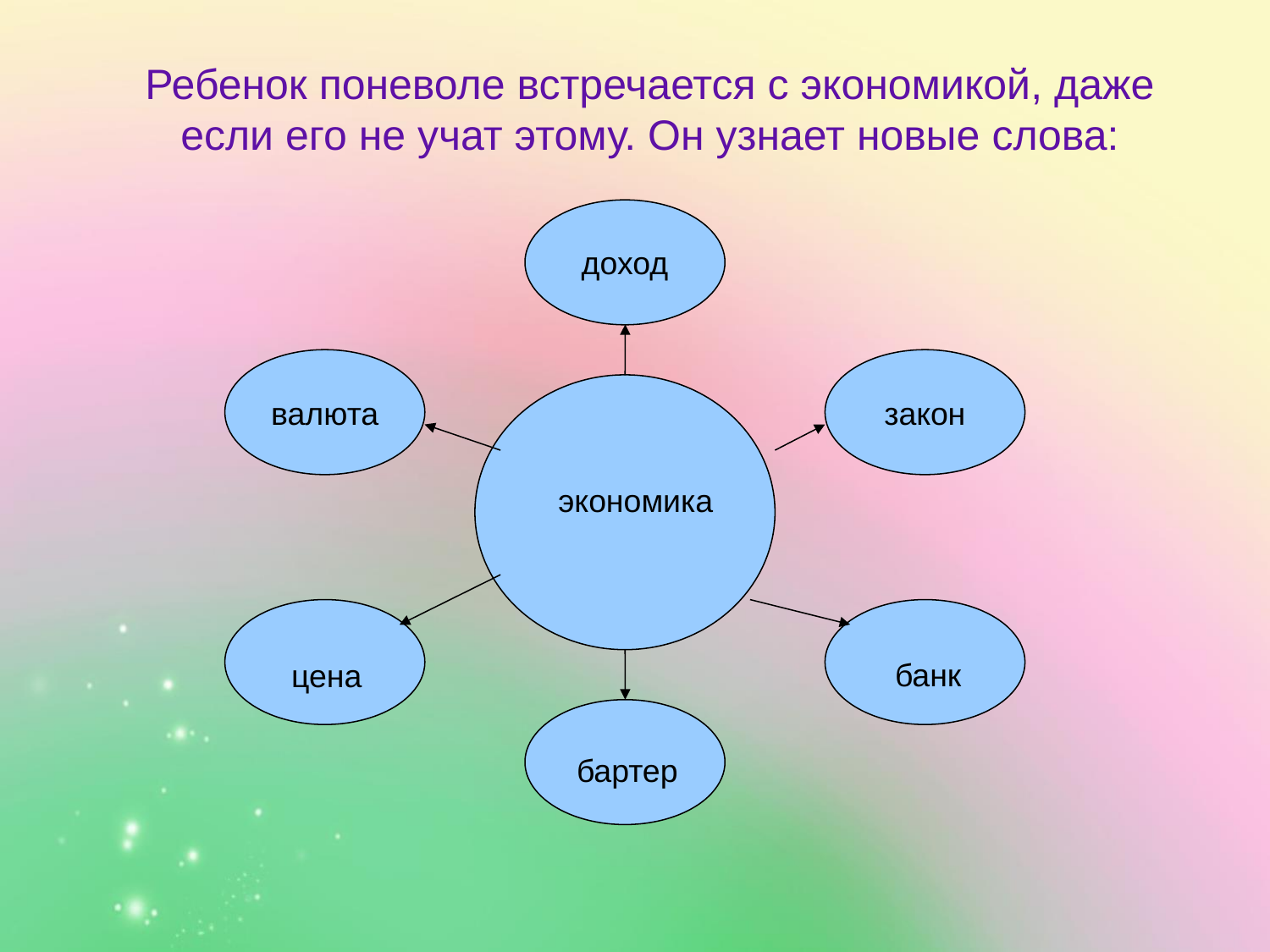

Ребенок поневоле встречается с экономикой, даже если его не учат этому. Он узнает новые слова:
доход

валюта
закон

экономика

банк
цена

бартер